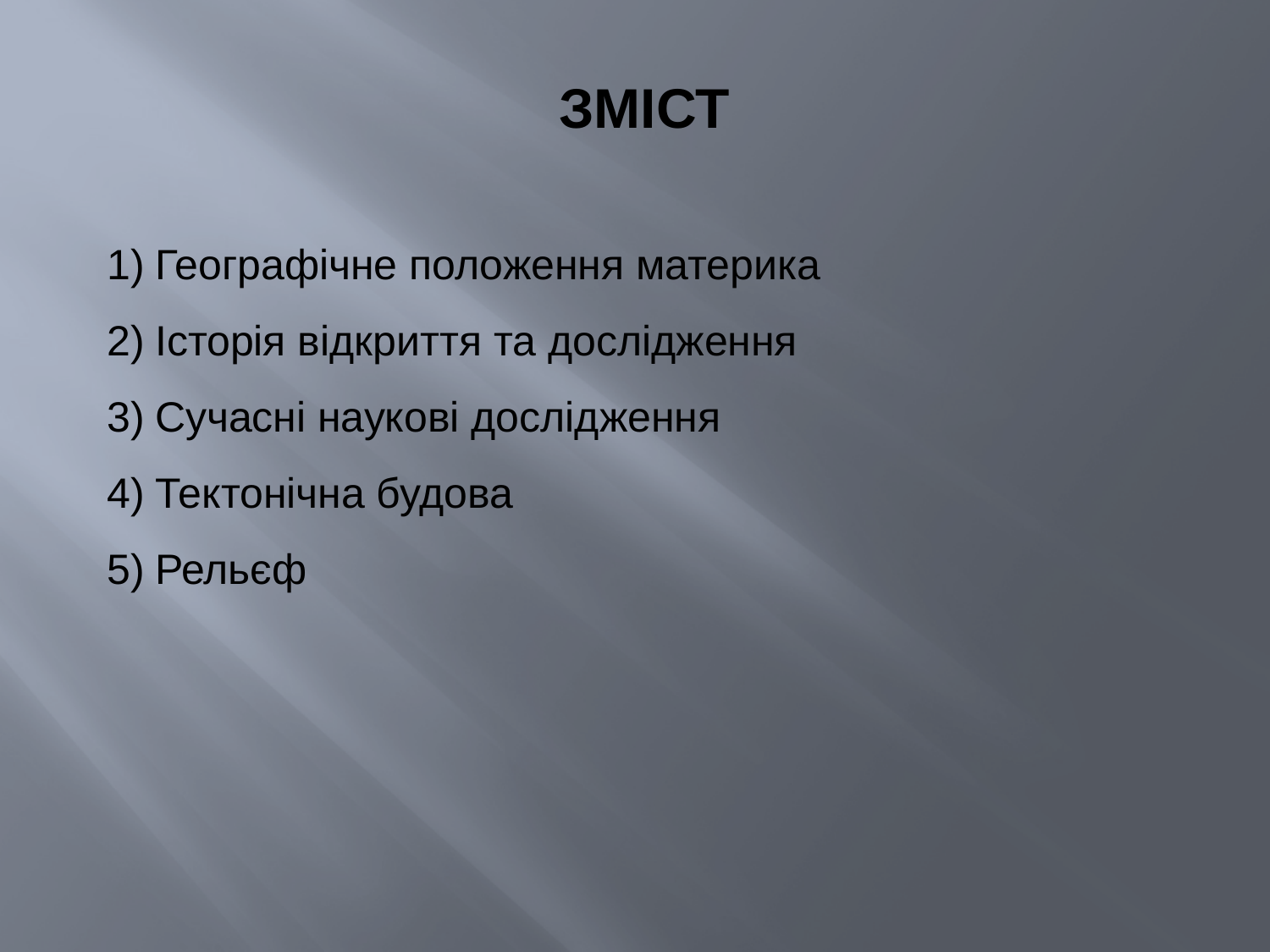

# ЗМІСТ
Географічне положення материка
Історія відкриття та дослідження
Сучасні наукові дослідження
Тектонічна будова
Рельєф